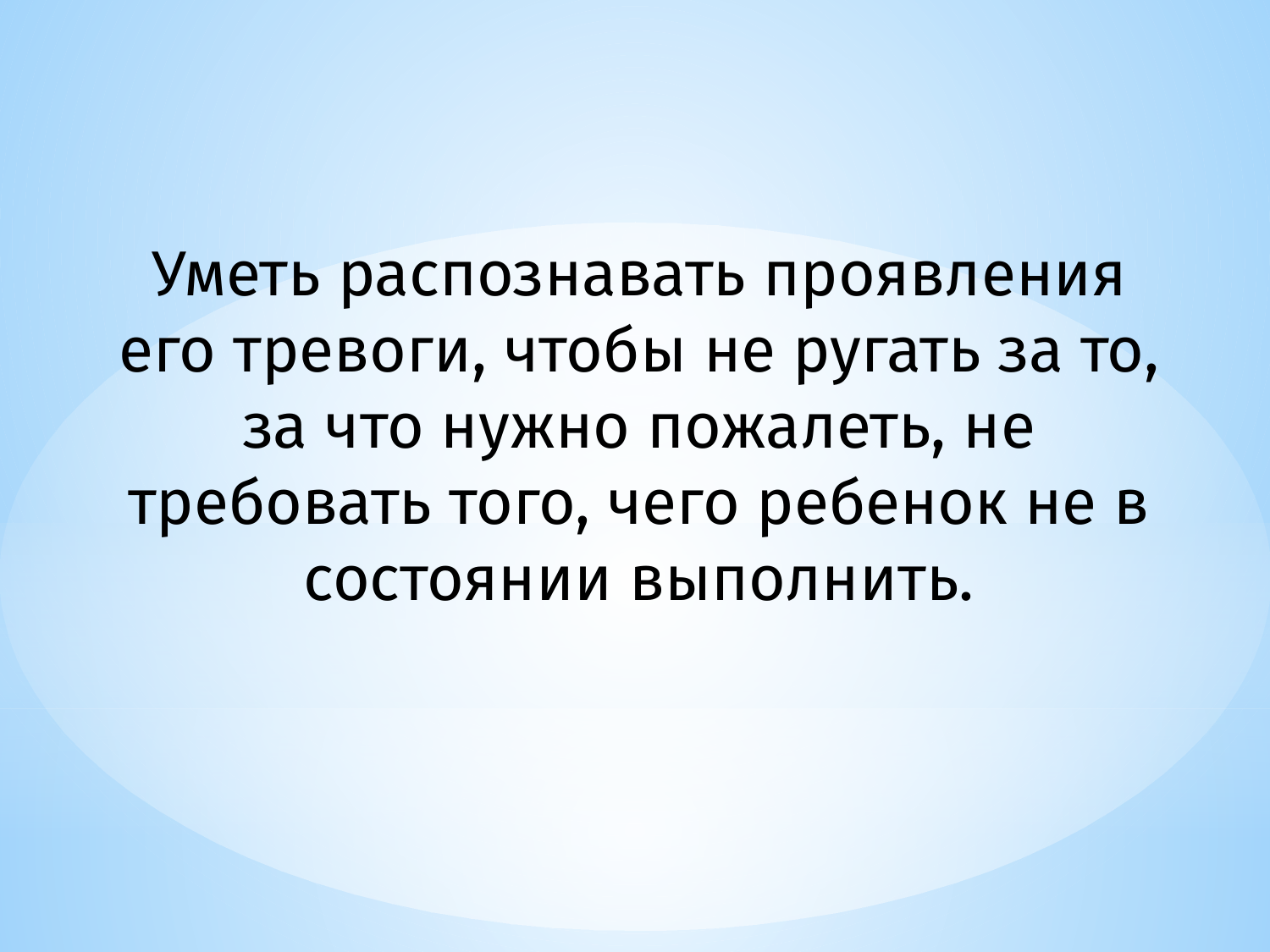

Уметь распознавать проявления его тревоги, чтобы не ругать за то, за что нужно пожалеть, не требовать того, чего ребенок не в состоянии выполнить.